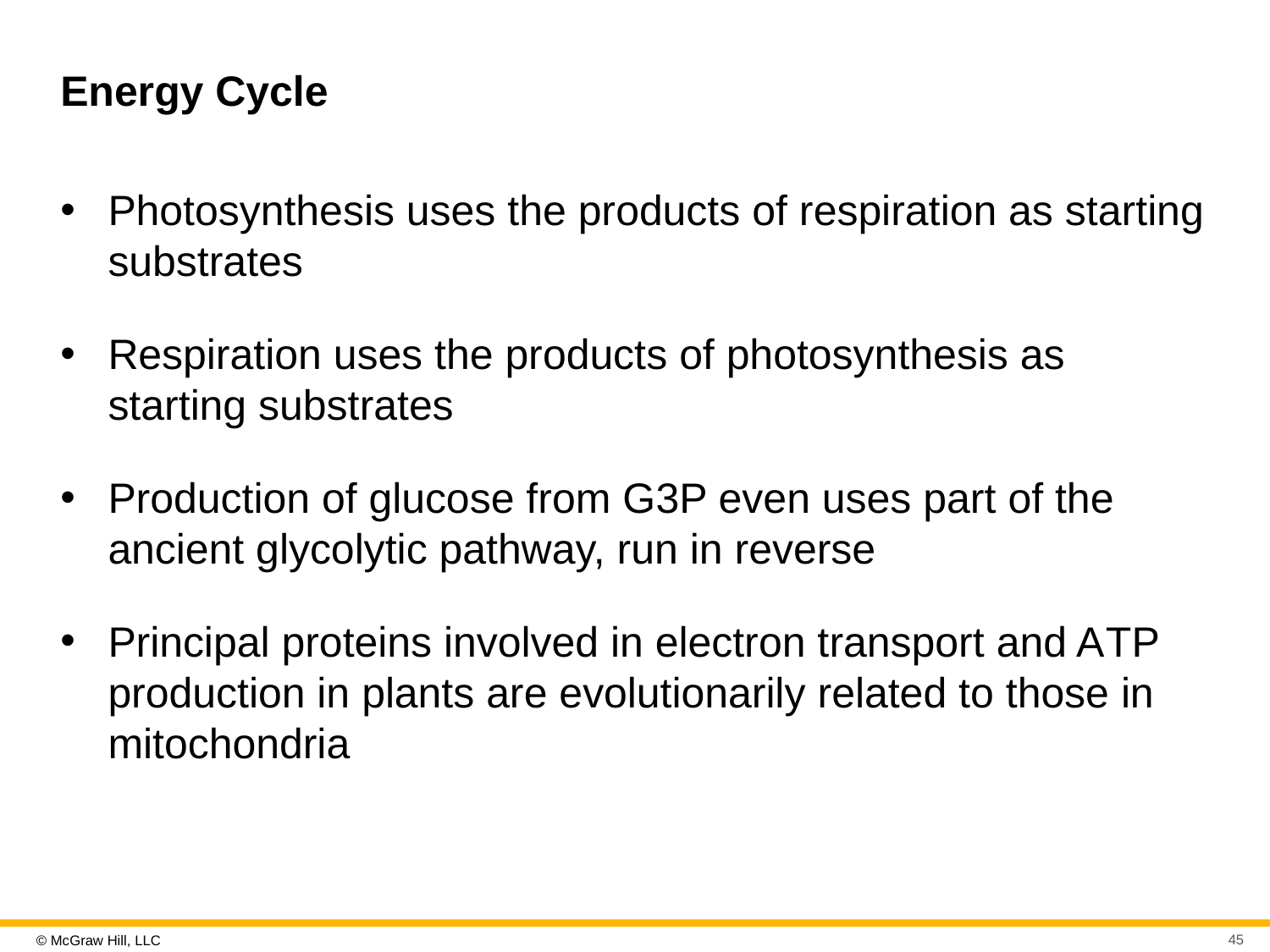

# Energy Cycle
Photosynthesis uses the products of respiration as starting substrates
Respiration uses the products of photosynthesis as starting substrates
Production of glucose from G3P even uses part of the ancient glycolytic pathway, run in reverse
Principal proteins involved in electron transport and A T P production in plants are evolutionarily related to those in mitochondria
45